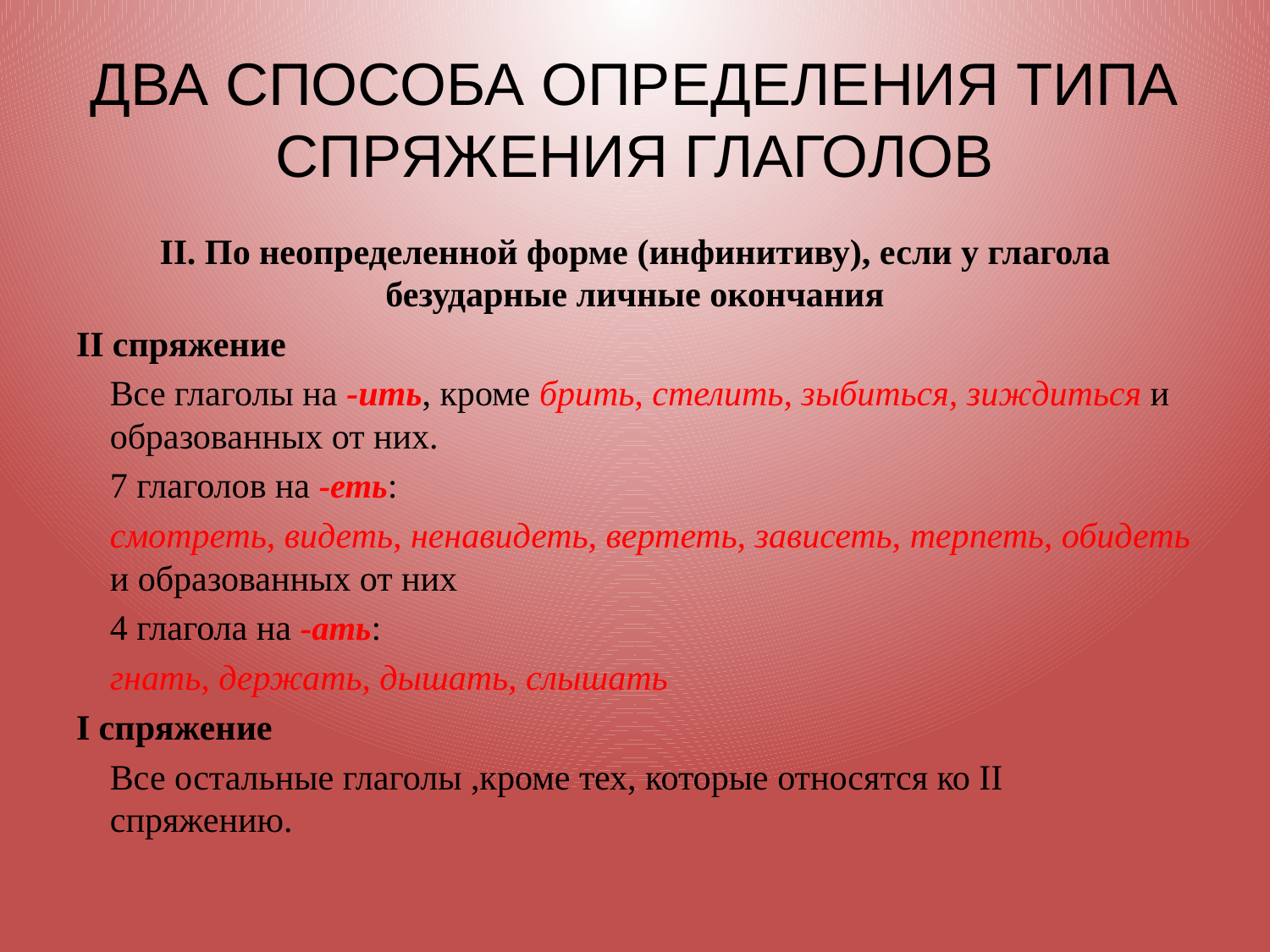

# ДВА СПОСОБА ОПРЕДЕЛЕНИЯ ТИПА СПРЯЖЕНИЯ ГЛАГОЛОВ
II. По неопределенной форме (инфинитиву), если у глагола безударные личные окончания
II спряжение
Все глаголы на -ить, кроме брить, стелить, зыбиться, зиждиться и образованных от них.
7 глаголов на -еть:
смотреть, видеть, ненавидеть, вертеть, зависеть, терпеть, обидеть и образованных от них
4 глагола на -ать:
гнать, держать, дышать, слышать
I спряжение
Все остальные глаголы ,кроме тех, которые относятся ко II спряжению.